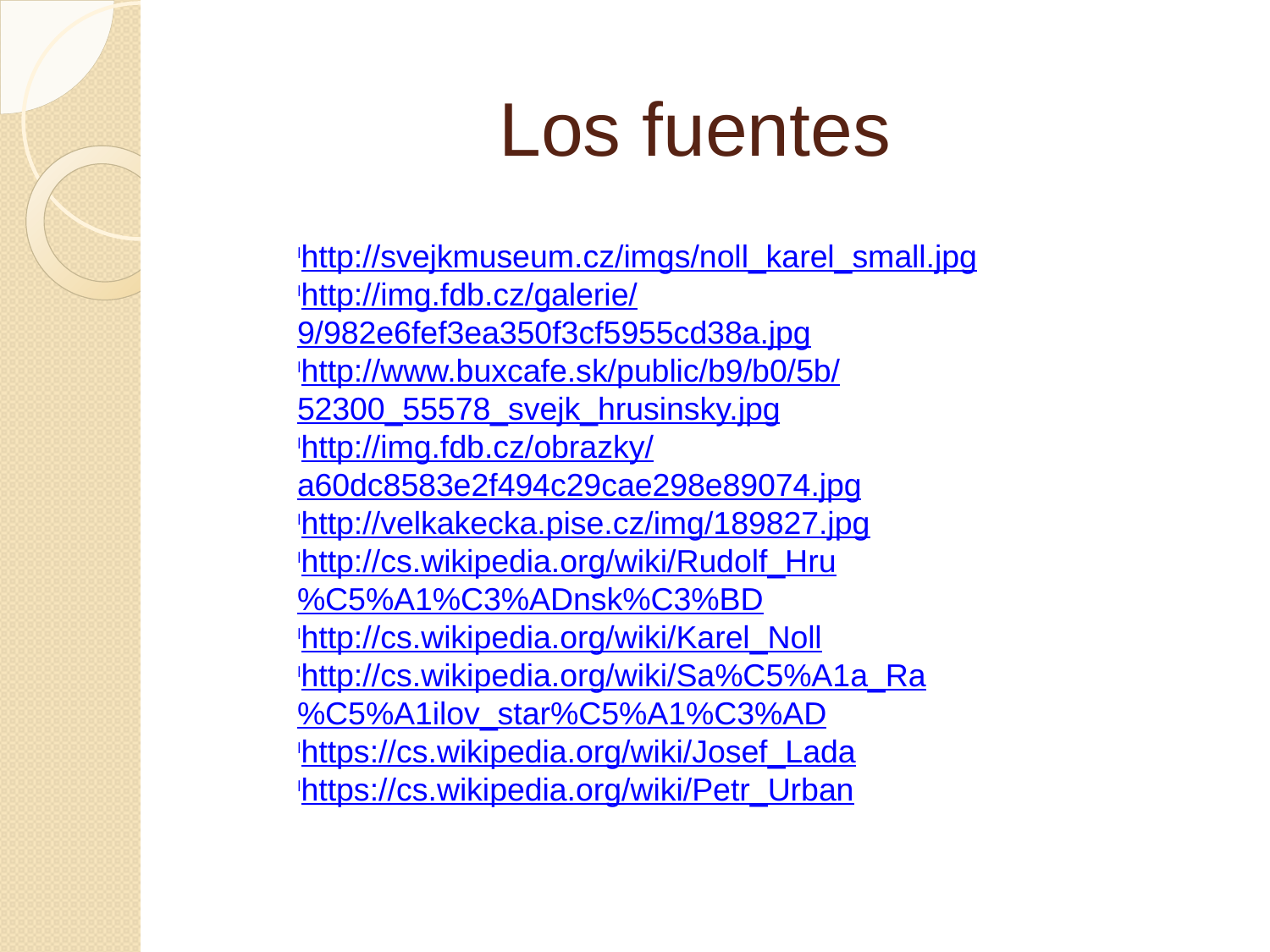

Los fuentes

http://svejkmuseum.cz/imgs/noll_karel_small.jpg
http://img.fdb.cz/galerie/9/982e6fef3ea350f3cf5955cd38a.jpg
http://www.buxcafe.sk/public/b9/b0/5b/52300_55578_svejk_hrusinsky.jpg
http://img.fdb.cz/obrazky/a60dc8583e2f494c29cae298e89074.jpg
http://velkakecka.pise.cz/img/189827.jpg
http://cs.wikipedia.org/wiki/Rudolf_Hru%C5%A1%C3%ADnsk%C3%BD
http://cs.wikipedia.org/wiki/Karel_Noll
http://cs.wikipedia.org/wiki/Sa%C5%A1a_Ra%C5%A1ilov_star%C5%A1%C3%AD
https://cs.wikipedia.org/wiki/Josef_Lada
https://cs.wikipedia.org/wiki/Petr_Urban